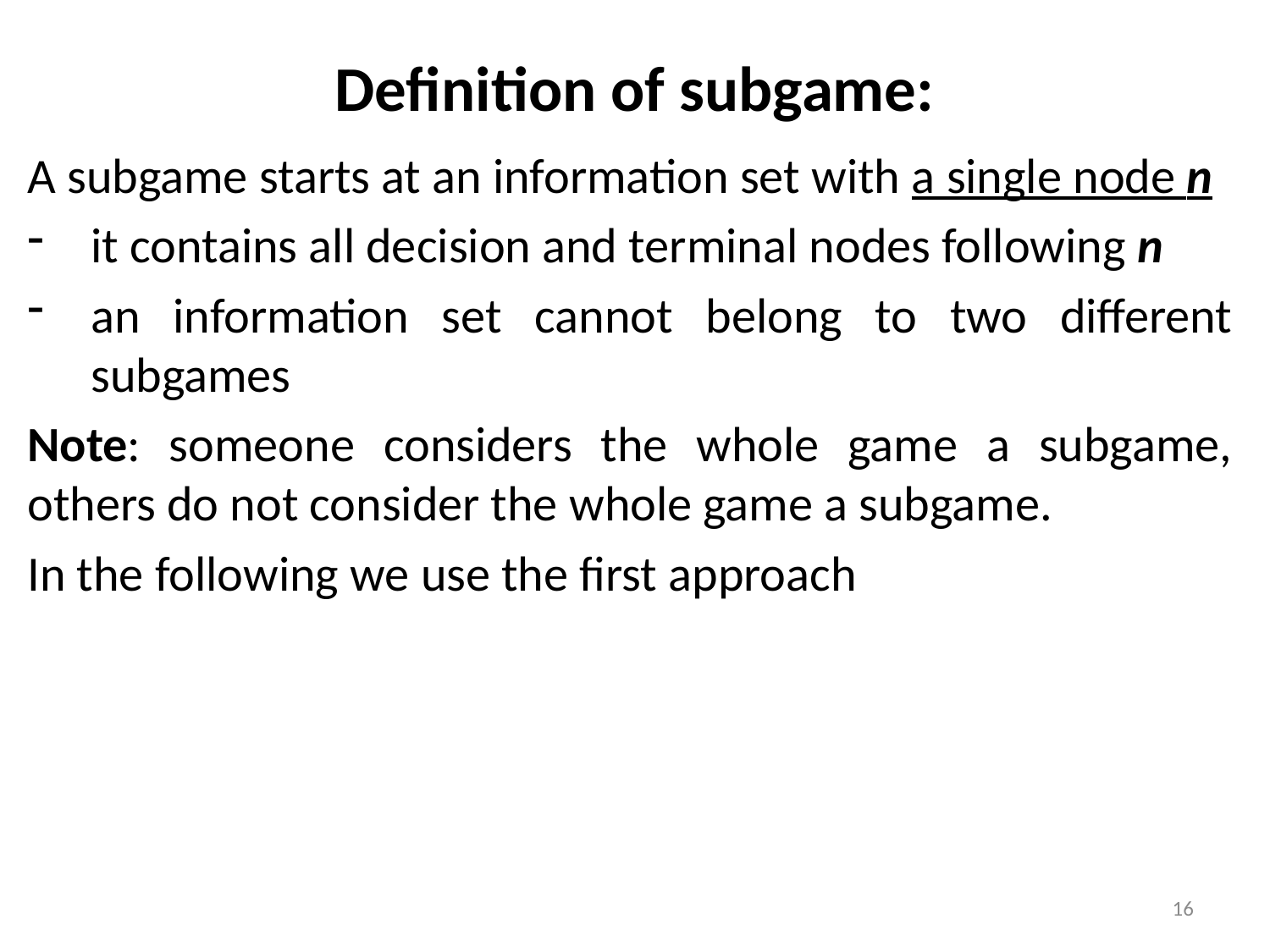

# Definition of subgame:
A subgame starts at an information set with a single node n
it contains all decision and terminal nodes following n
an information set cannot belong to two different subgames
Note: someone considers the whole game a subgame, others do not consider the whole game a subgame.
In the following we use the first approach

16